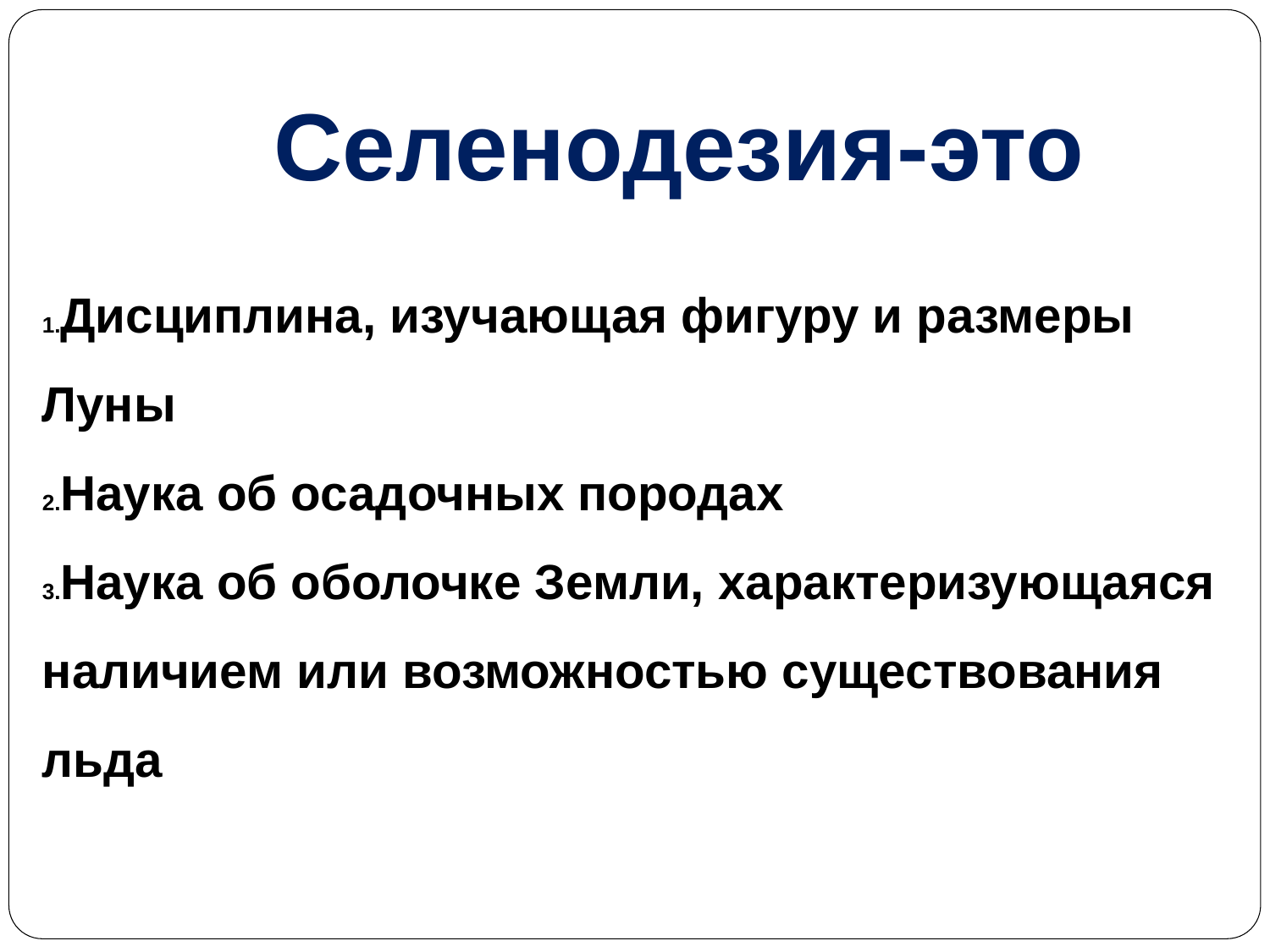

Селенодезия-это
Дисциплина, изучающая фигуру и размеры Луны
Наука об осадочных породах
Наука об оболочке Земли, характеризующаяся наличием или возможностью существования льда